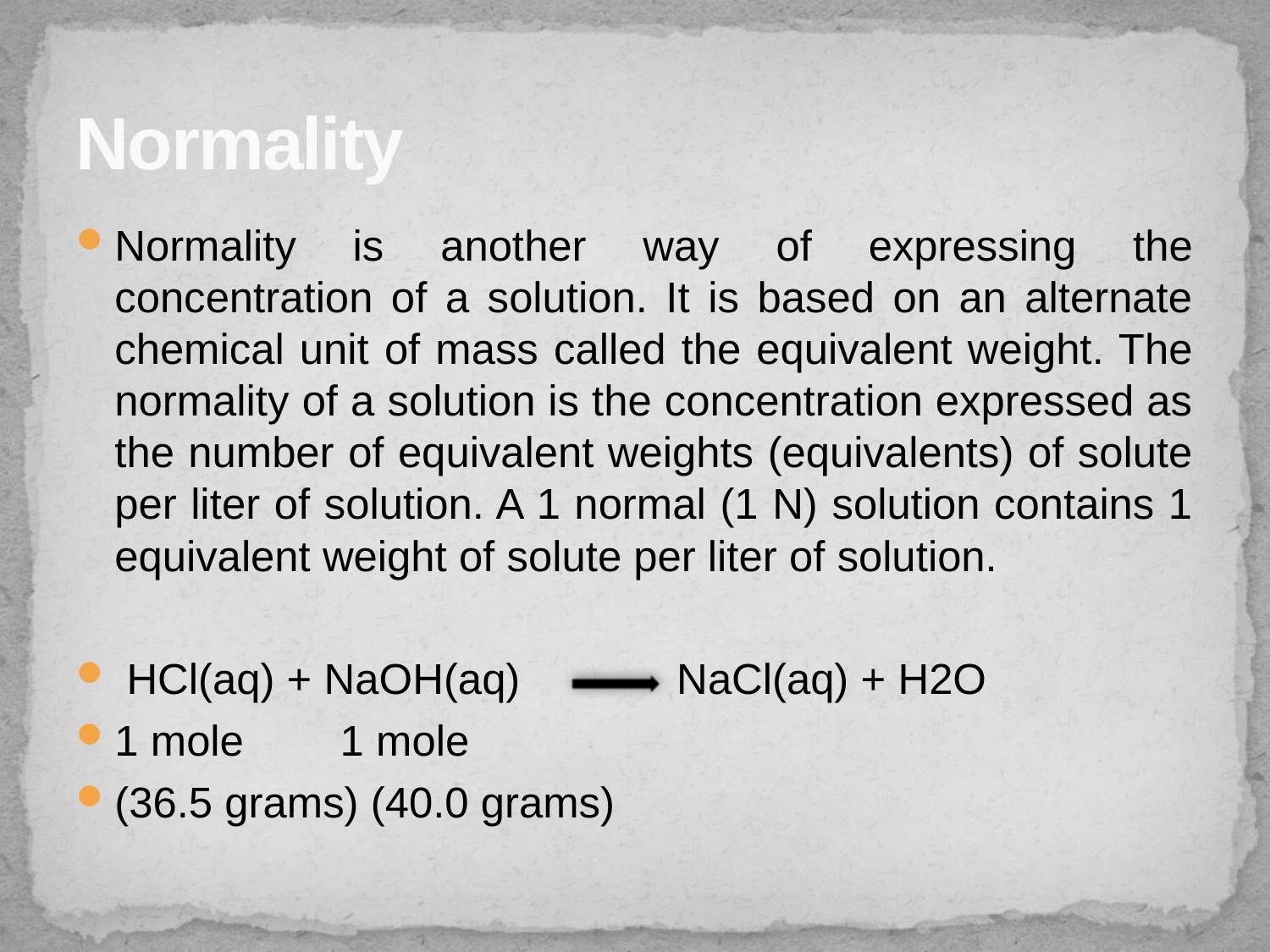

# Normality
Normality is another way of expressing the concentration of a solution. It is based on an alternate chemical unit of mass called the equivalent weight. The normality of a solution is the concentration expressed as the number of equivalent weights (equivalents) of solute per liter of solution. A 1 normal (1 N) solution contains 1 equivalent weight of solute per liter of solution.

 HCl(aq) + NaOH(aq)             NaCl(aq) + H2O
1 mole        1 mole
(36.5 grams) (40.0 grams)